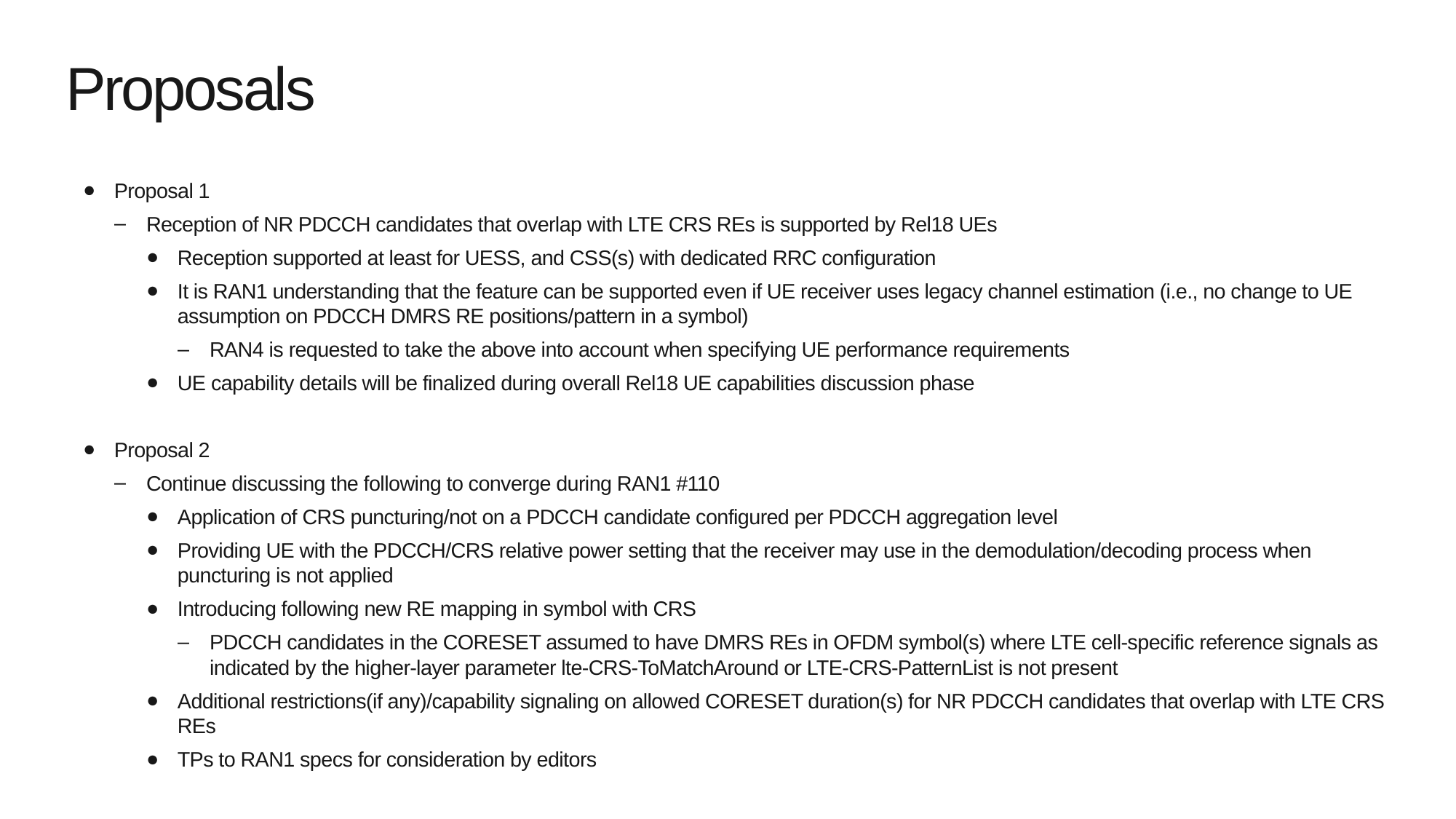

# Proposals
Proposal 1
Reception of NR PDCCH candidates that overlap with LTE CRS REs is supported by Rel18 UEs
Reception supported at least for UESS, and CSS(s) with dedicated RRC configuration
It is RAN1 understanding that the feature can be supported even if UE receiver uses legacy channel estimation (i.e., no change to UE assumption on PDCCH DMRS RE positions/pattern in a symbol)
RAN4 is requested to take the above into account when specifying UE performance requirements
UE capability details will be finalized during overall Rel18 UE capabilities discussion phase

Proposal 2
Continue discussing the following to converge during RAN1 #110
Application of CRS puncturing/not on a PDCCH candidate configured per PDCCH aggregation level
Providing UE with the PDCCH/CRS relative power setting that the receiver may use in the demodulation/decoding process when puncturing is not applied
Introducing following new RE mapping in symbol with CRS
PDCCH candidates in the CORESET assumed to have DMRS REs in OFDM symbol(s) where LTE cell-specific reference signals as indicated by the higher-layer parameter lte-CRS-ToMatchAround or LTE-CRS-PatternList is not present
Additional restrictions(if any)/capability signaling on allowed CORESET duration(s) for NR PDCCH candidates that overlap with LTE CRS REs
TPs to RAN1 specs for consideration by editors